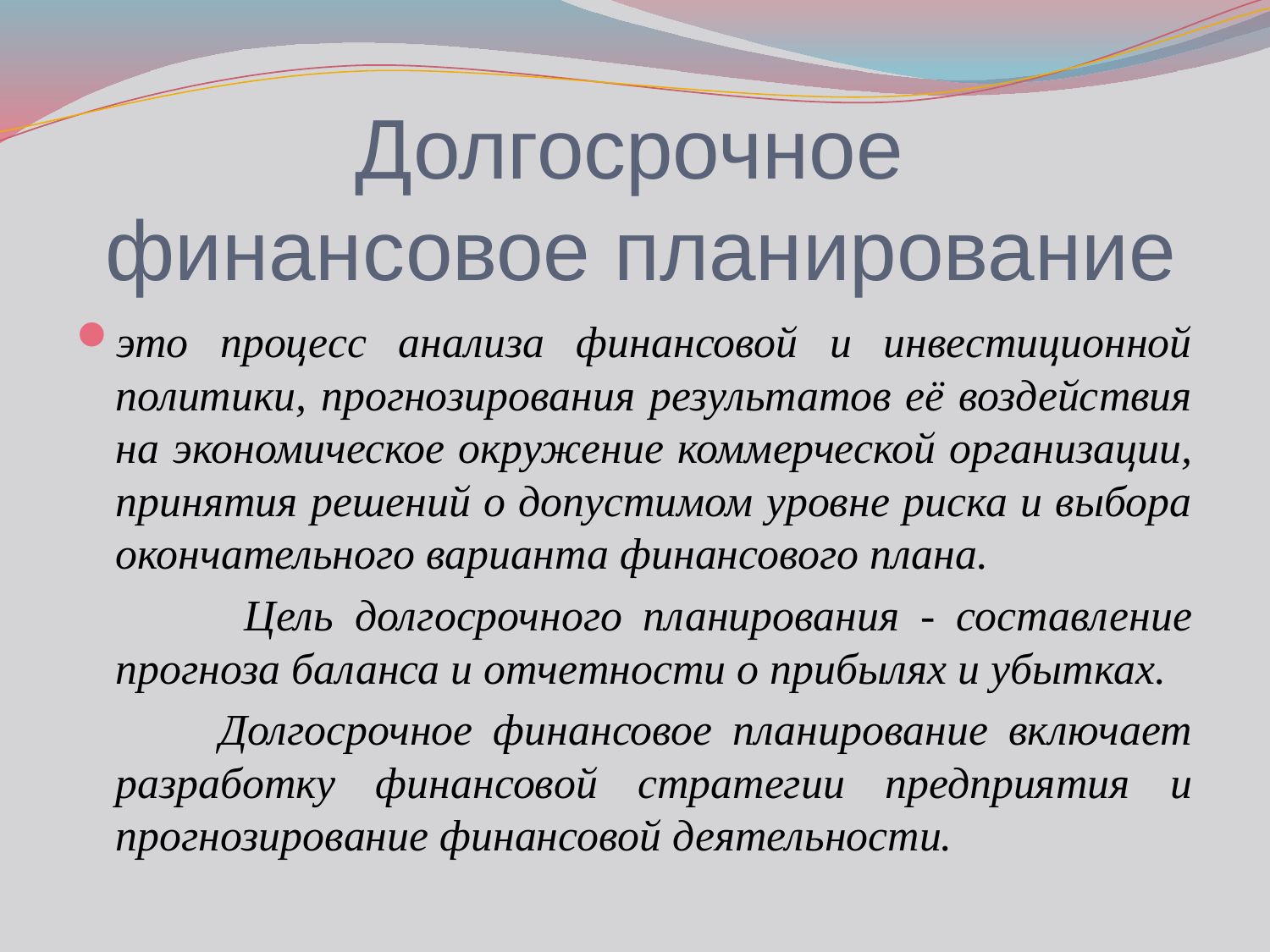

# Долгосрочное финансовое планирование
это процесс анализа финансовой и инвестиционной политики, прогнозирования результатов её воздействия на экономическое окружение коммерческой организации, принятия решений о допустимом уровне риска и выбора окончательного варианта финансового плана.
        Цель долгосрочного планирования - составление прогноза баланса и отчетности о прибылях и убытках.
       Долгосрочное финансовое планирование включает разработку финансовой стратегии предприятия и прогнозирование финансовой деятельности.